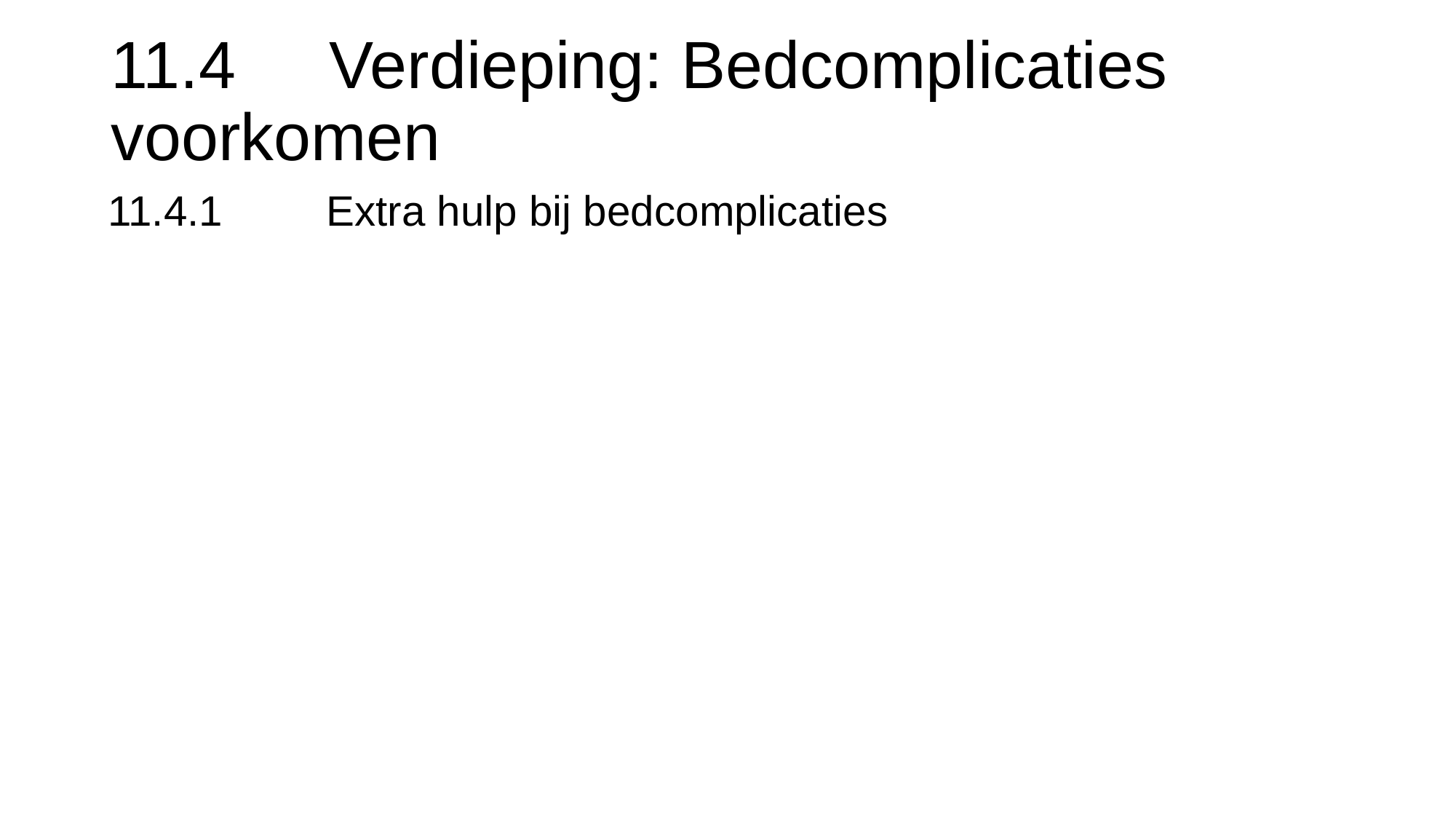

# 11.4	Verdieping: Bedcomplicaties voorkomen
11.4.1	Extra hulp bij bedcomplicaties